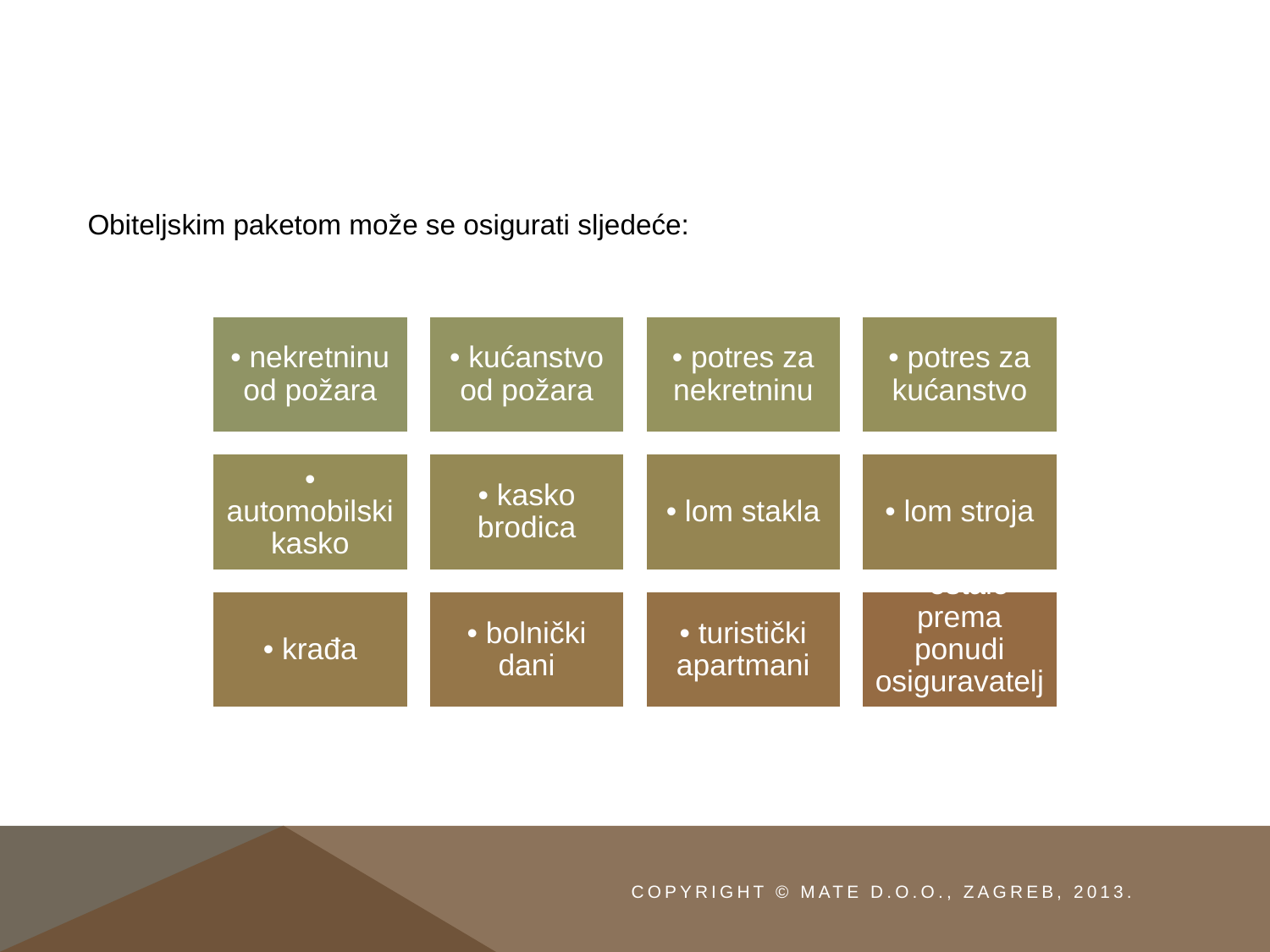

#

Obiteljskim paketom može se osigurati sljedeće:
• nekretninu od požara
• kućanstvo od požara
• potres za nekretninu
• potres za kućanstvo
• automobilski kasko
• kasko brodica
• lom stakla
• lom stroja
• krađa
• bolnički dani
• turistički apartmani
• ostalo prema ponudi osiguravatelja
Copyright © MATE d.o.o., Zagreb, 2013.